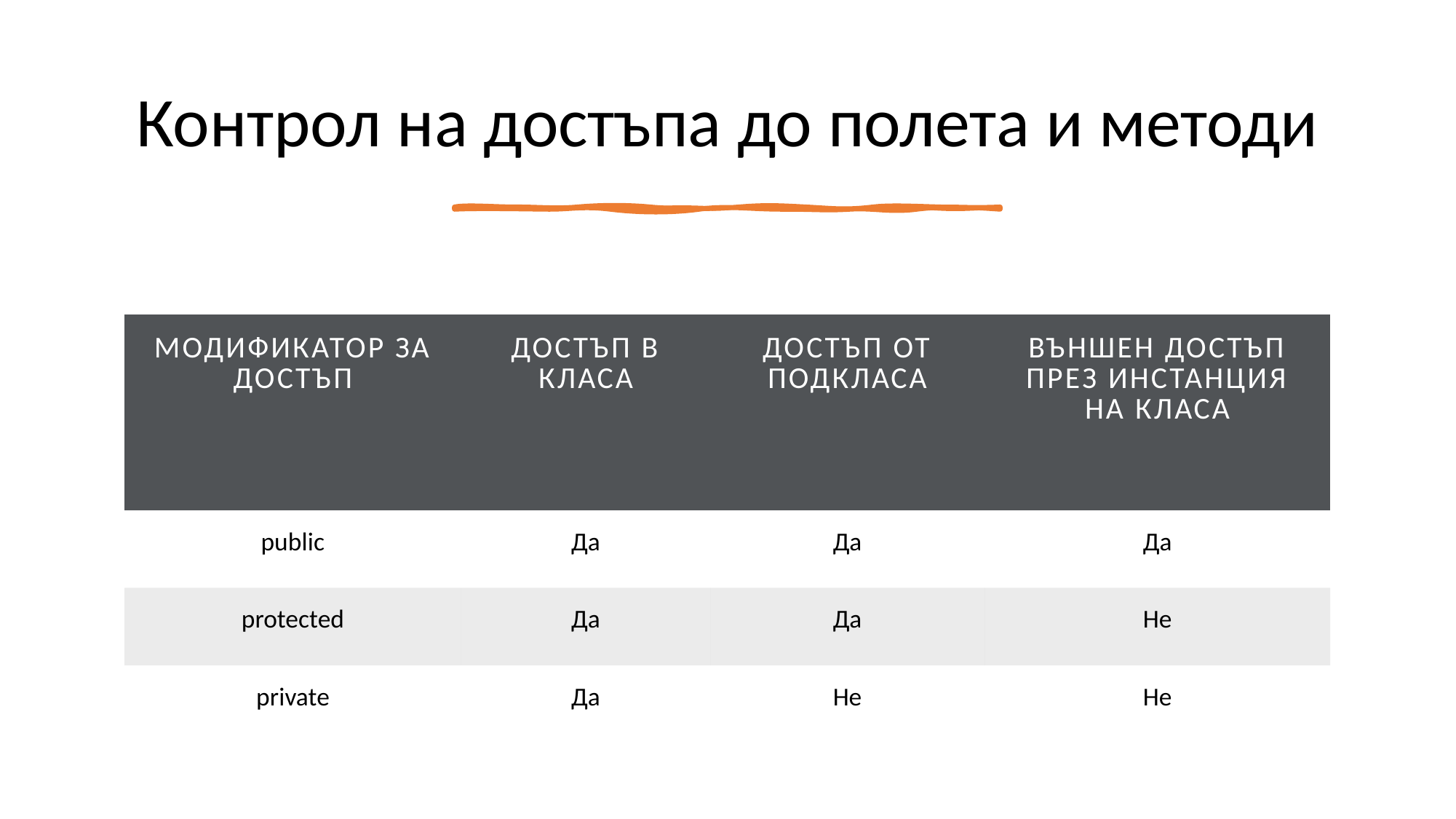

# Контрол на достъпа до полета и методи

| Модификатор за достъп | Достъп в класа | Достъп от подкласа | Външен достъп през инстанция на класа |
| --- | --- | --- | --- |
| public | Да | Да | Да |
| protected | Да | Да | Не |
| private | Да | Не | Не |